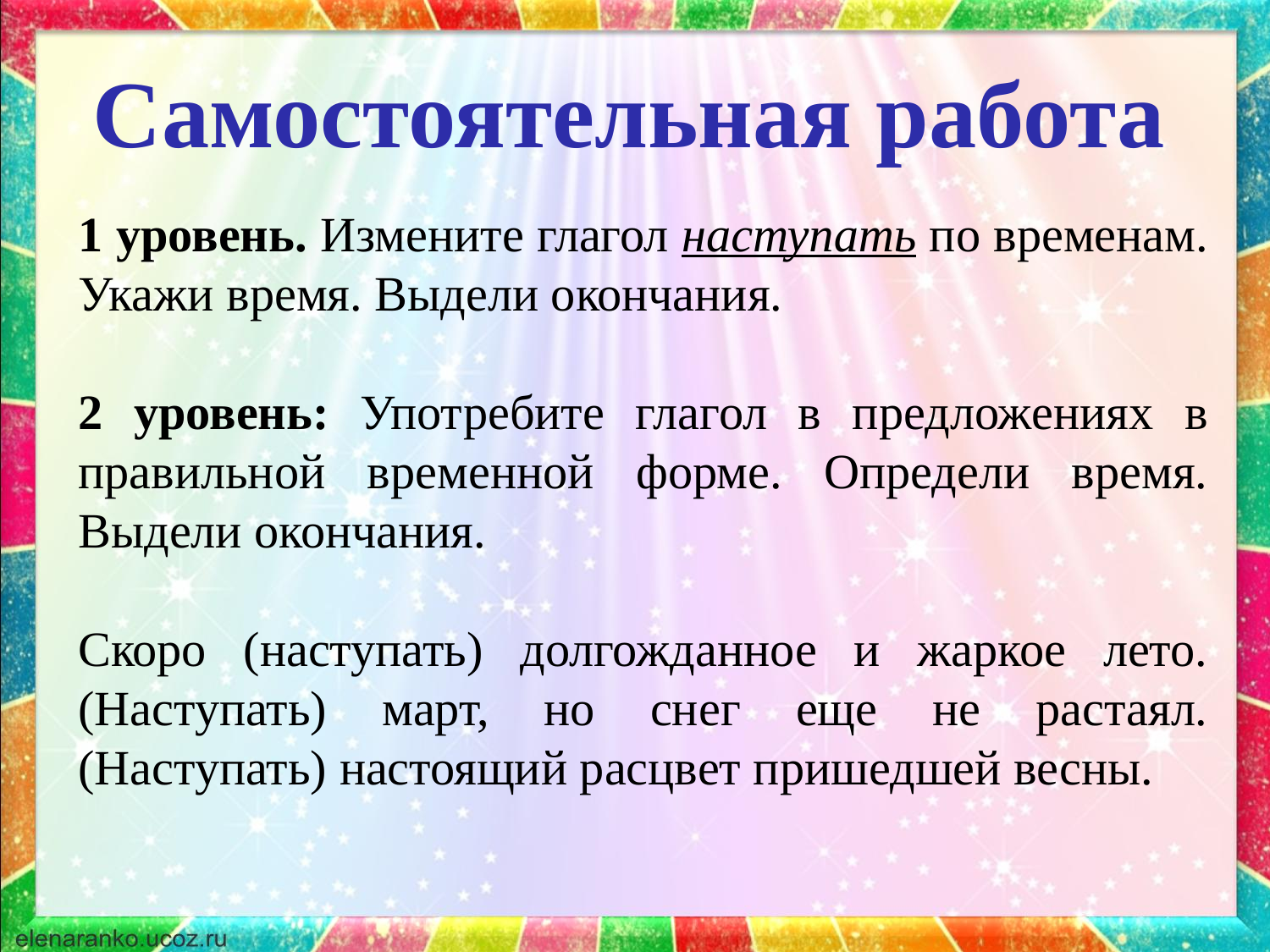

Самостоятельная работа
1 уровень. Измените глагол наступать по временам. Укажи время. Выдели окончания.

2 уровень: Употребите глагол в предложениях в правильной временной форме. Определи время. Выдели окончания.

Скоро (наступать) долгожданное и жаркое лето. (Наступать) март, но снег еще не растаял. (Наступать) настоящий расцвет пришедшей весны.